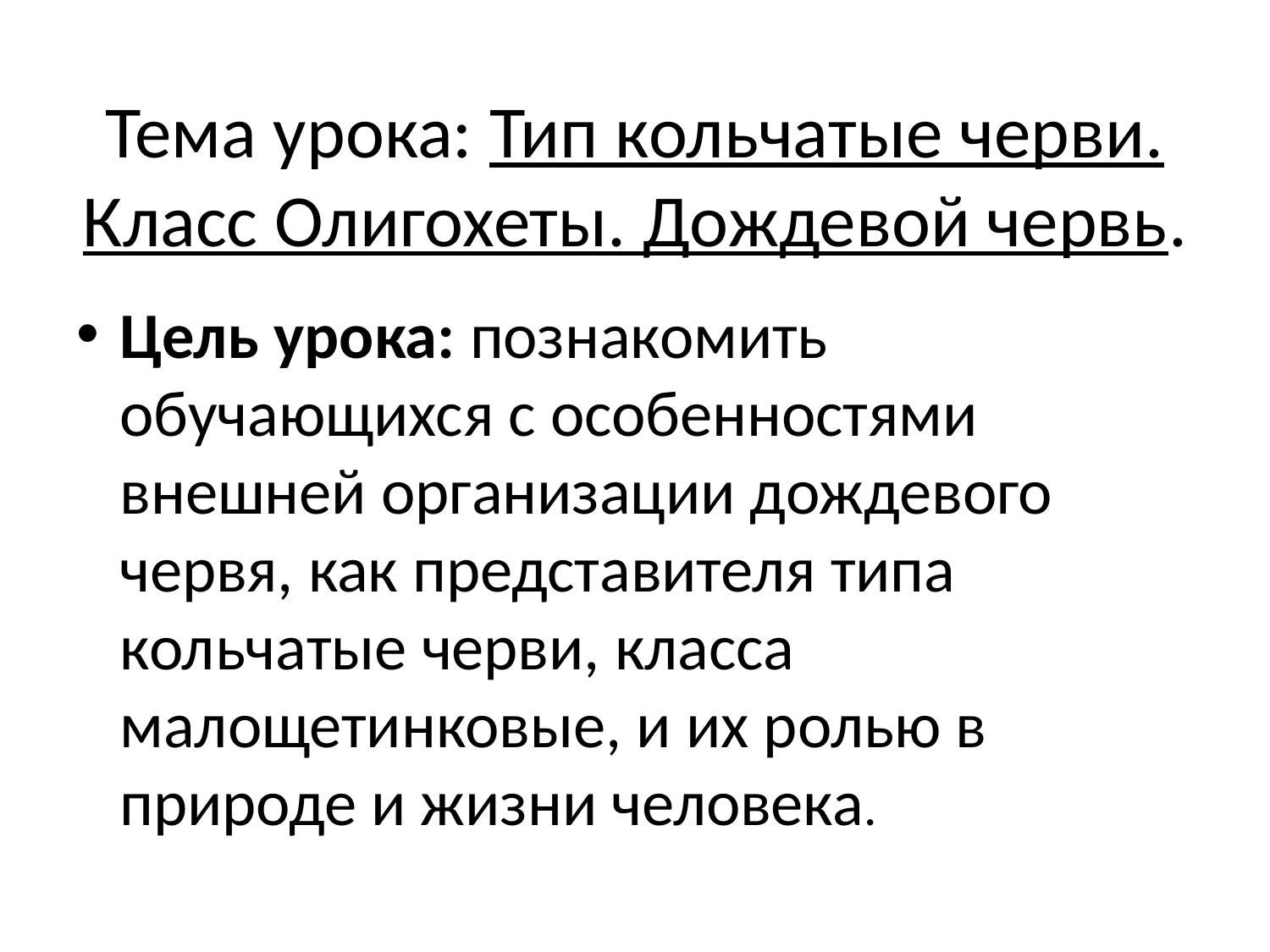

# Тема урока: Тип кольчатые черви. Класс Олигохеты. Дождевой червь.
Цель урока: познакомить обучающихся с особенностями внешней организации дождевого червя, как представителя типа кольчатые черви, класса малощетинковые, и их ролью в природе и жизни человека.